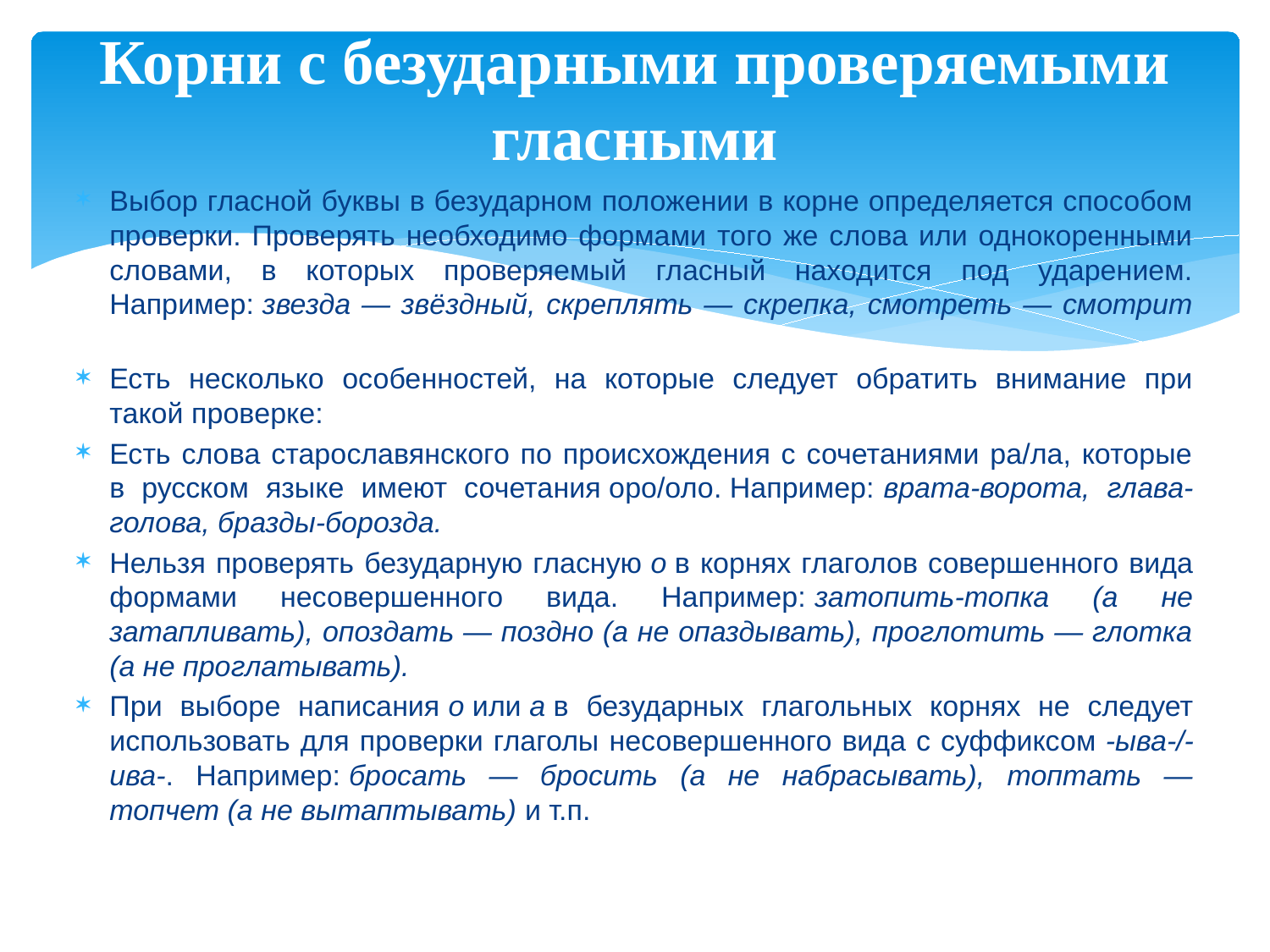

# Корни с безударными проверяемыми гласными
Выбор гласной буквы в безударном положении в корне определяется способом проверки. Проверять необходимо формами того же слова или однокоренными словами, в которых проверяемый гласный находится под ударением. Например: звезда — звёздный, скреплять — скрепка, смотреть — смотрит
Есть несколько особенностей, на которые следует обратить внимание при такой проверке:
Есть слова старославянского по происхождения с сочетаниями ра/ла, которые в русском языке имеют сочетания оро/оло. Например: врата-ворота, глава-голова, бразды-борозда.
Нельзя проверять безударную гласную о в корнях глаголов совершенного вида формами несовершенного вида. Например: затопить-топка (а не затапливать), опоздать — поздно (а не опаздывать), проглотить — глотка (а не проглатывать).
При выборе написания о или а в безударных глагольных корнях не следует использовать для проверки глаголы несовершенного вида с суффиксом -ыва-/-ива-. Например: бросать — бросить (а не набрасывать), топтать — топчет (а не вытаптывать) и т.п.